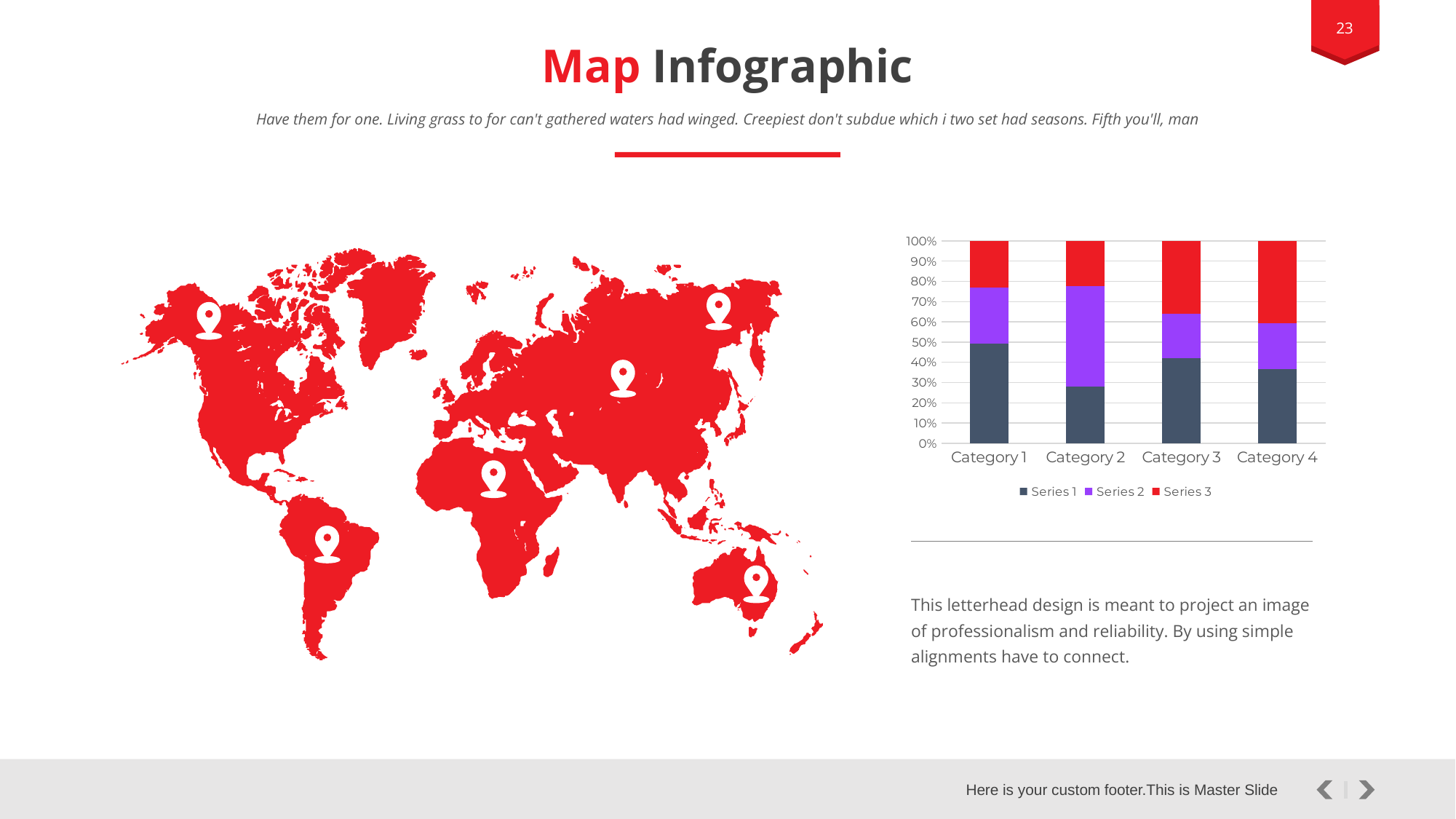

23
Map Infographic
Have them for one. Living grass to for can't gathered waters had winged. Creepiest don't subdue which i two set had seasons. Fifth you'll, man

### Chart

| Category | Series 1 | Series 2 | Series 3 |
|---|---|---|---|
| Category 1 | 4.3 | 2.4 | 2.0 |
| Category 2 | 2.5 | 4.4 | 2.0 |
| Category 3 | 3.5 | 1.8 | 3.0 |
| Category 4 | 4.5 | 2.8 | 5.0 |

This letterhead design is meant to project an image of professionalism and reliability. By using simple alignments have to connect.

Here is your custom footer.This is Master Slide